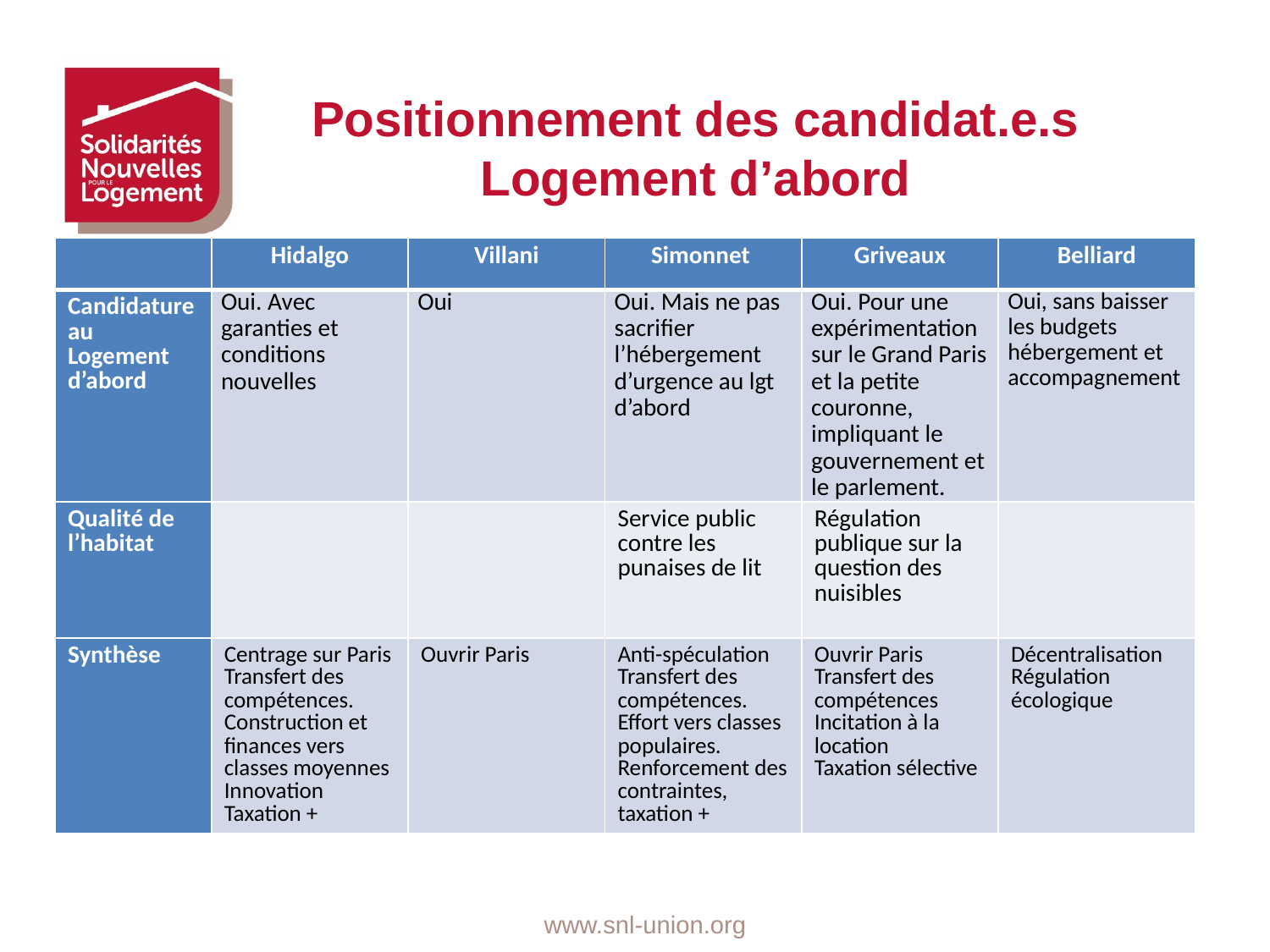

# Positionnement des candidat.e.s Logement d’abord
|  | Hidalgo | Villani | Simonnet | Griveaux | Belliard |
| --- | --- | --- | --- | --- | --- |
| Candidature au Logement d’abord | Oui. Avec garanties et conditions nouvelles | Oui | Oui. Mais ne pas sacrifier l’hébergement d’urgence au lgt d’abord | Oui. Pour une expérimentation sur le Grand Paris et la petite couronne, impliquant le gouvernement et le parlement. | Oui, sans baisser les budgets hébergement et accompagnement |
| Qualité de l’habitat |  |  | Service public contre les punaises de lit | Régulation publique sur la question des nuisibles |  |
| Synthèse | Centrage sur Paris Transfert des compétences. Construction et finances vers classes moyennes Innovation Taxation + | Ouvrir Paris | Anti-spéculation Transfert des compétences. Effort vers classes populaires. Renforcement des contraintes, taxation + | Ouvrir Paris Transfert des compétences Incitation à la location Taxation sélective | Décentralisation Régulation écologique |